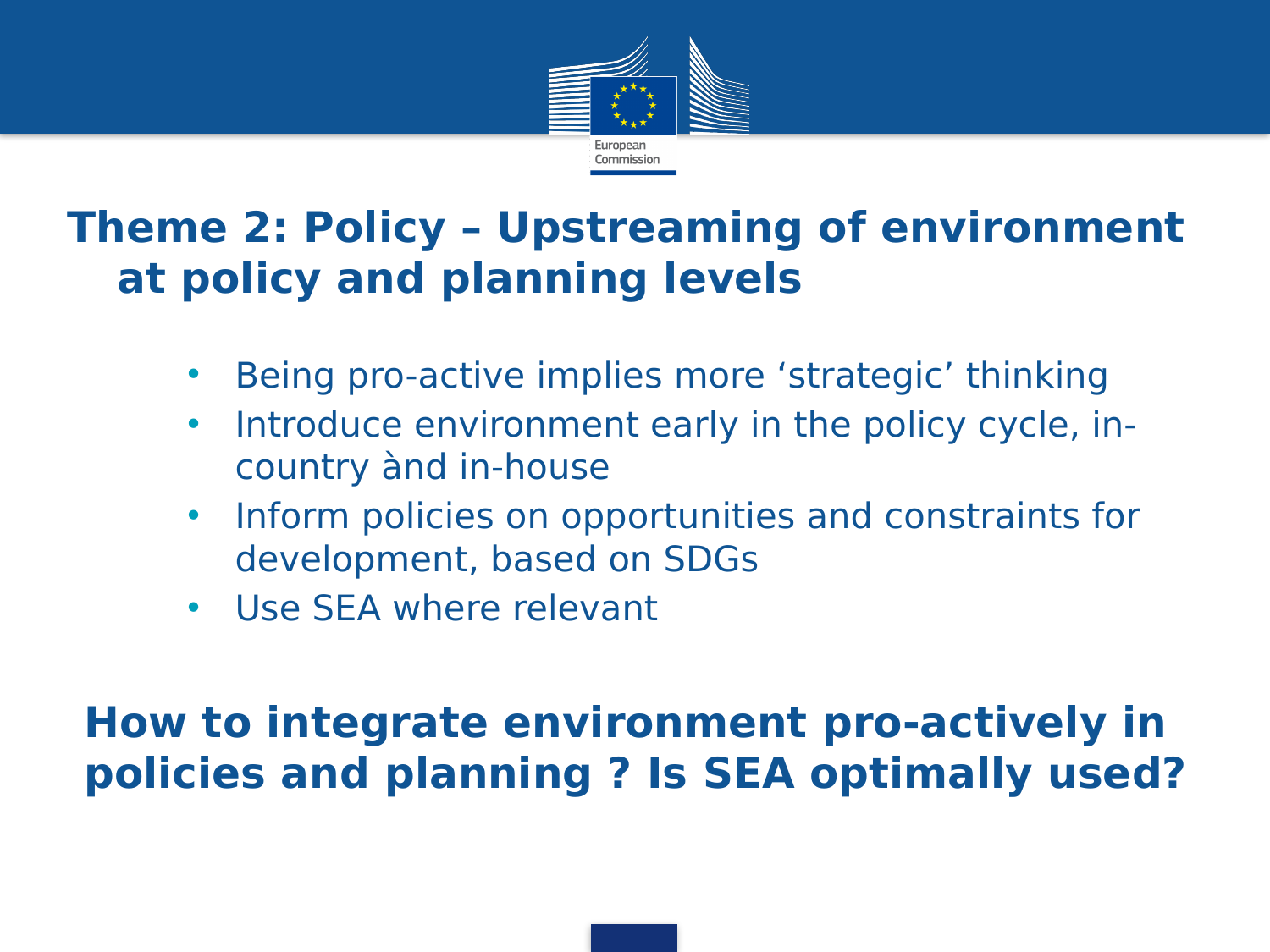

# Theme 2: Policy – Upstreaming of environment at policy and planning levels
Being pro-active implies more ‘strategic’ thinking
Introduce environment early in the policy cycle, in-country ànd in-house
Inform policies on opportunities and constraints for development, based on SDGs
Use SEA where relevant

How to integrate environment pro-actively in policies and planning ? Is SEA optimally used?